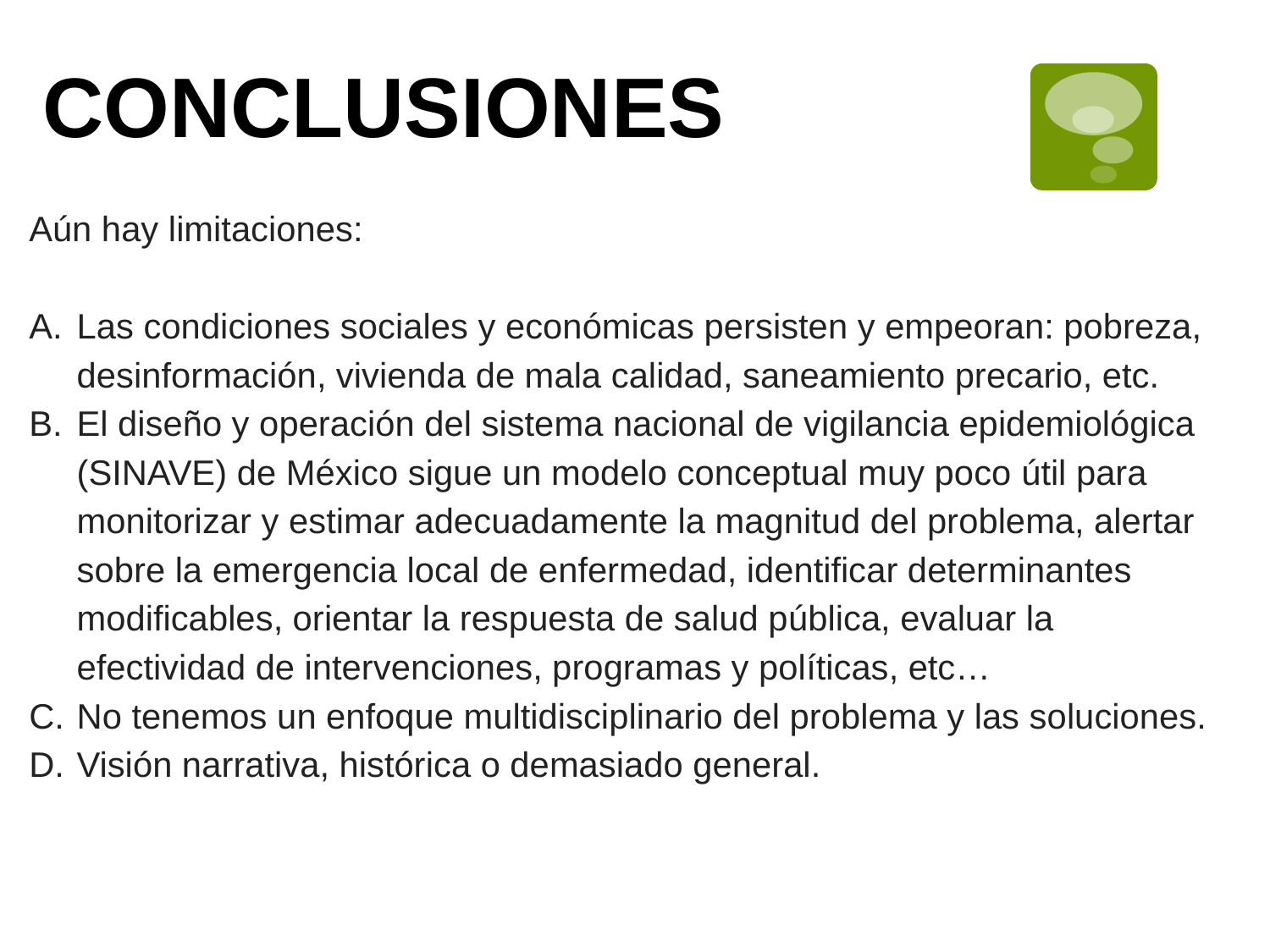

CONCLUSIONES

Aún hay limitaciones:

Las condiciones sociales y económicas persisten y empeoran: pobreza, desinformación, vivienda de mala calidad, saneamiento precario, etc.
El diseño y operación del sistema nacional de vigilancia epidemiológica (SINAVE) de México sigue un modelo conceptual muy poco útil para monitorizar y estimar adecuadamente la magnitud del problema, alertar sobre la emergencia local de enfermedad, identificar determinantes modificables, orientar la respuesta de salud pública, evaluar la efectividad de intervenciones, programas y políticas, etc…
No tenemos un enfoque multidisciplinario del problema y las soluciones.
Visión narrativa, histórica o demasiado general.